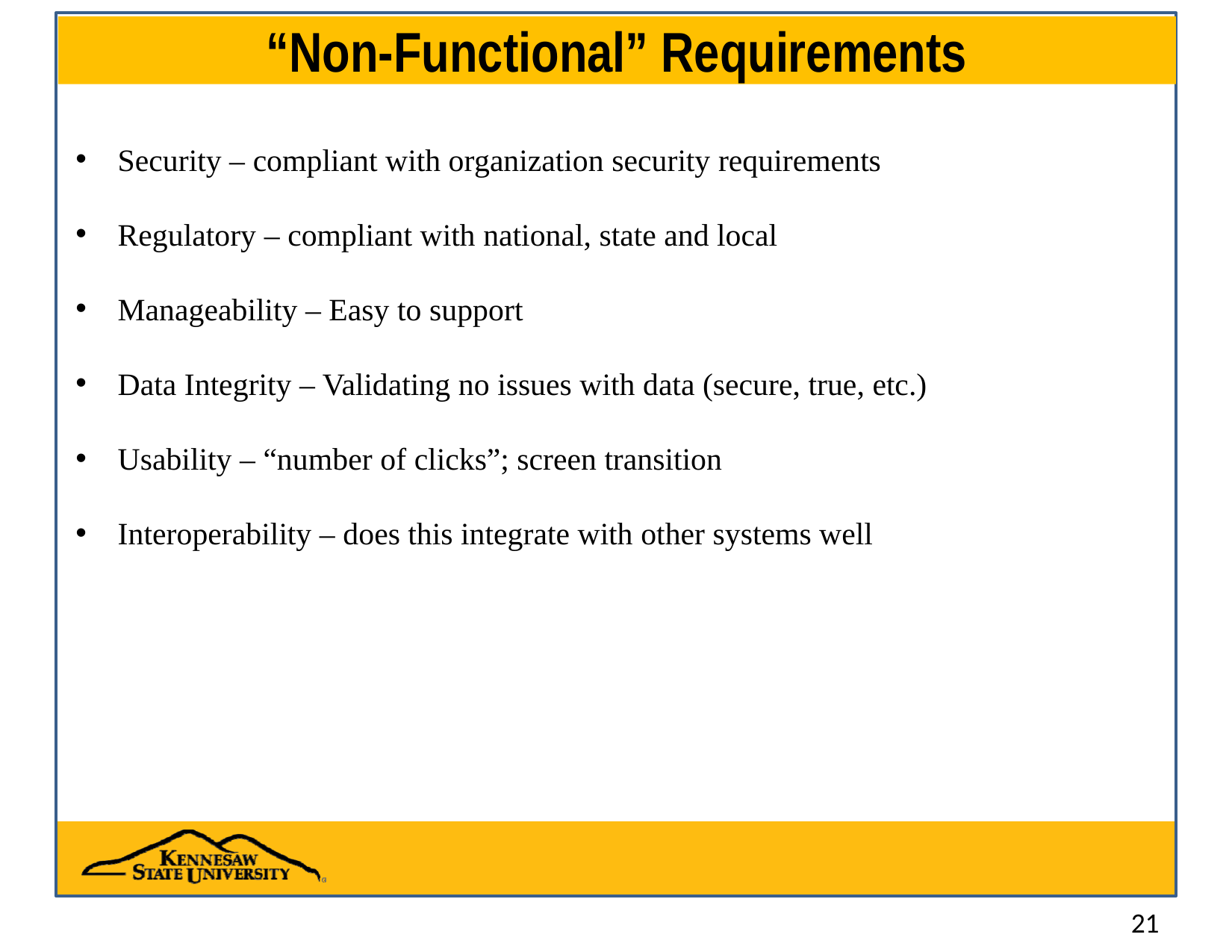

# “Non-Functional” Requirements
Security – compliant with organization security requirements

Regulatory – compliant with national, state and local

Manageability – Easy to support

Data Integrity – Validating no issues with data (secure, true, etc.)

Usability – “number of clicks”; screen transition

Interoperability – does this integrate with other systems well